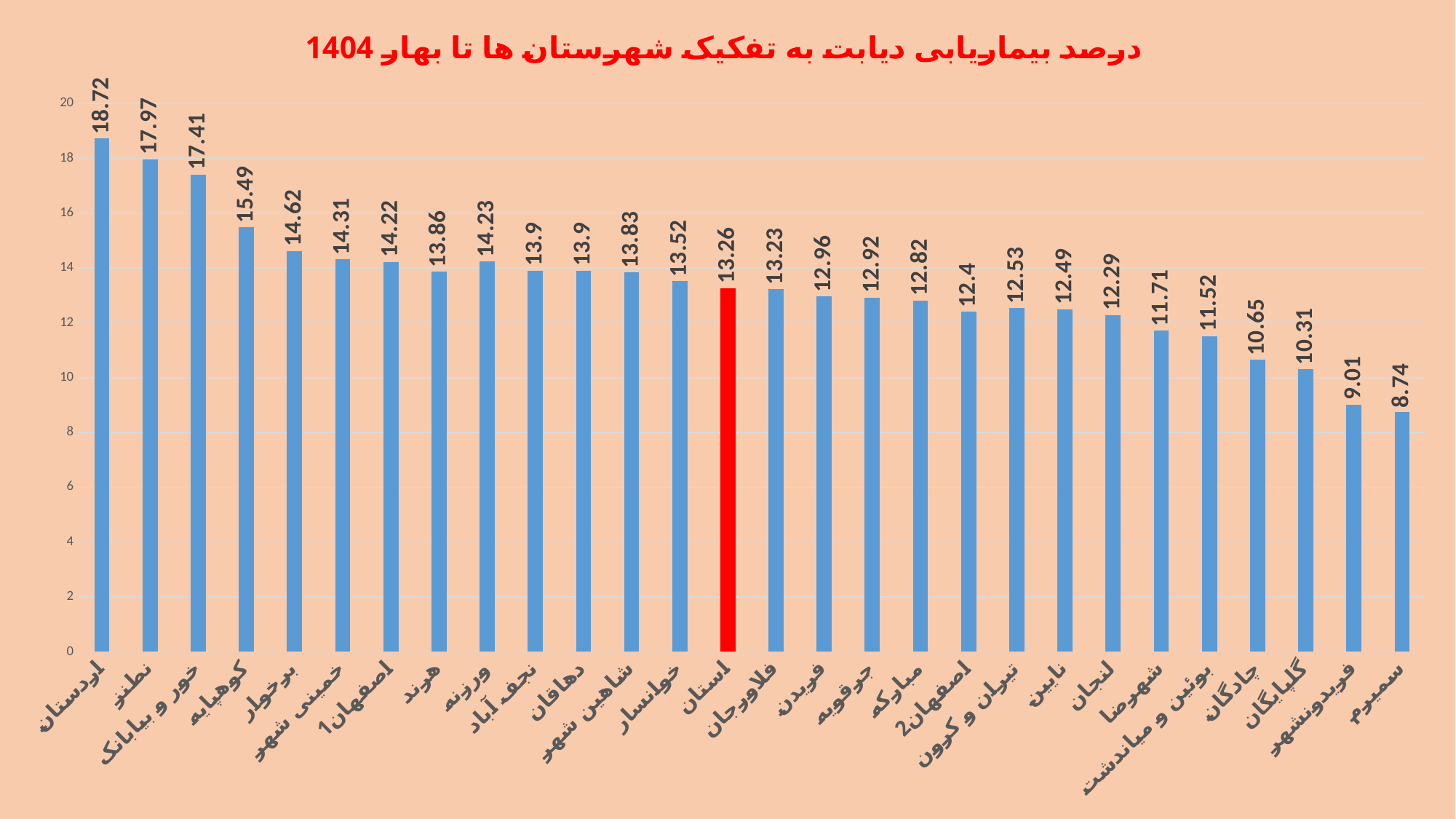

### Chart: درصد بیماریابی دیابت به تفکیک شهرستان ها تا بهار 1404

| Category | بیماریابی دیابت  |
|---|---|
| اردستان | 18.72 |
| نطنز | 17.97 |
| خور و بیابانک | 17.41 |
| کوهپایه | 15.49 |
| برخوار | 14.62 |
| خمینی شهر | 14.31 |
| اصفهان1 | 14.22 |
| هرند | 13.86 |
| ورزنه | 14.23 |
| نجف آباد | 13.9 |
| دهاقان | 13.9 |
| شاهین شهر | 13.83 |
| خوانسار | 13.52 |
| استان | 13.26 |
| فلاورجان | 13.23 |
| فریدن | 12.96 |
| جرقویه | 12.92 |
| مبارکه | 12.82 |
| اصفهان2 | 12.4 |
| تیران و کرون | 12.53 |
| نایین | 12.49 |
| لنجان | 12.29 |
| شهرضا | 11.71 |
| بوئین و میاندشت | 11.52 |
| چادگان | 10.65 |
| گلپایگان | 10.31 |
| فریدونشهر | 9.01 |
| سمیرم | 8.74 |